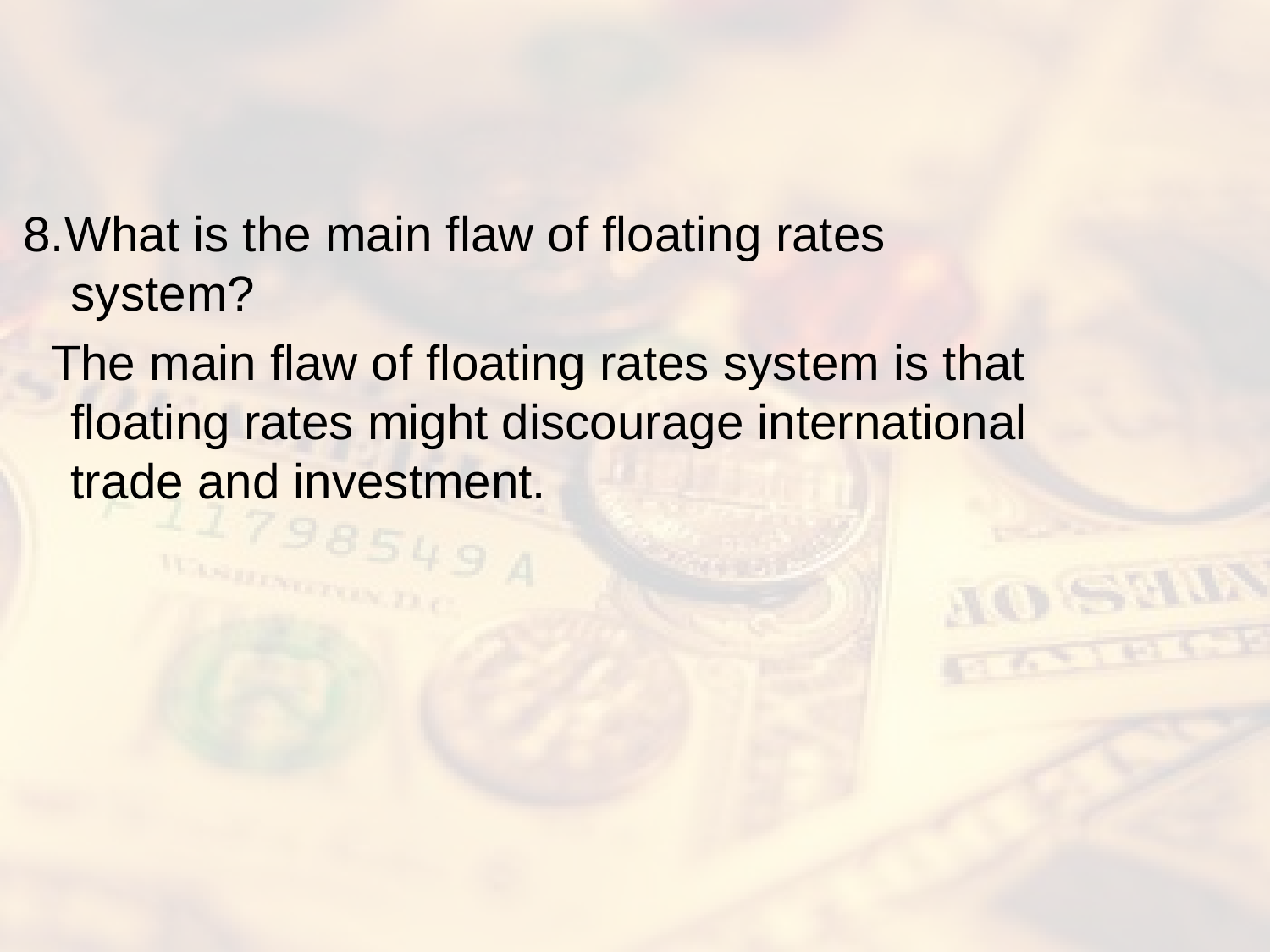

#
8.What is the main flaw of floating rates system?
  The main flaw of floating rates system is that floating rates might discourage international trade and investment.